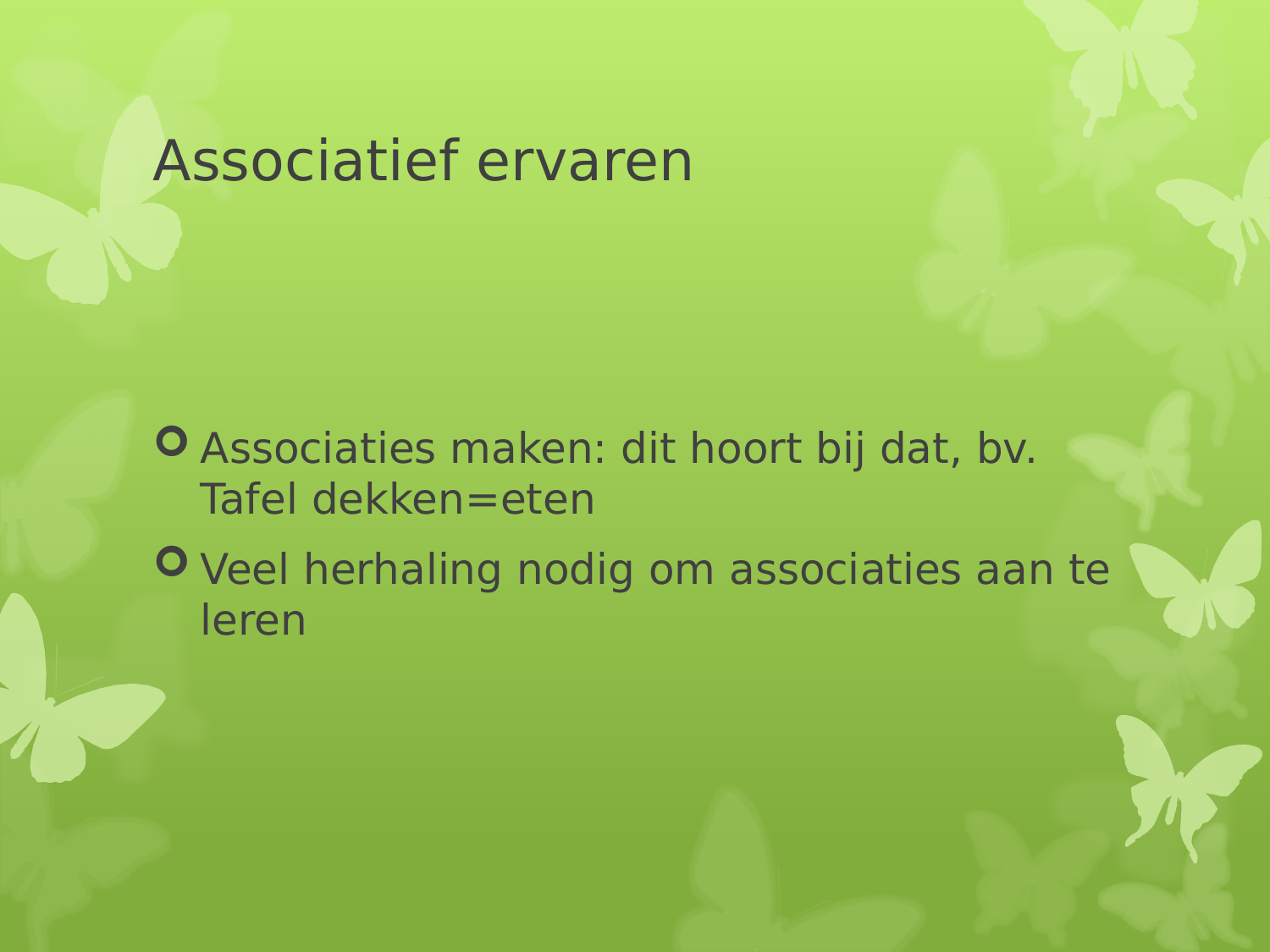

# Associatief ervaren
Associaties maken: dit hoort bij dat, bv. Tafel dekken=eten
Veel herhaling nodig om associaties aan te leren